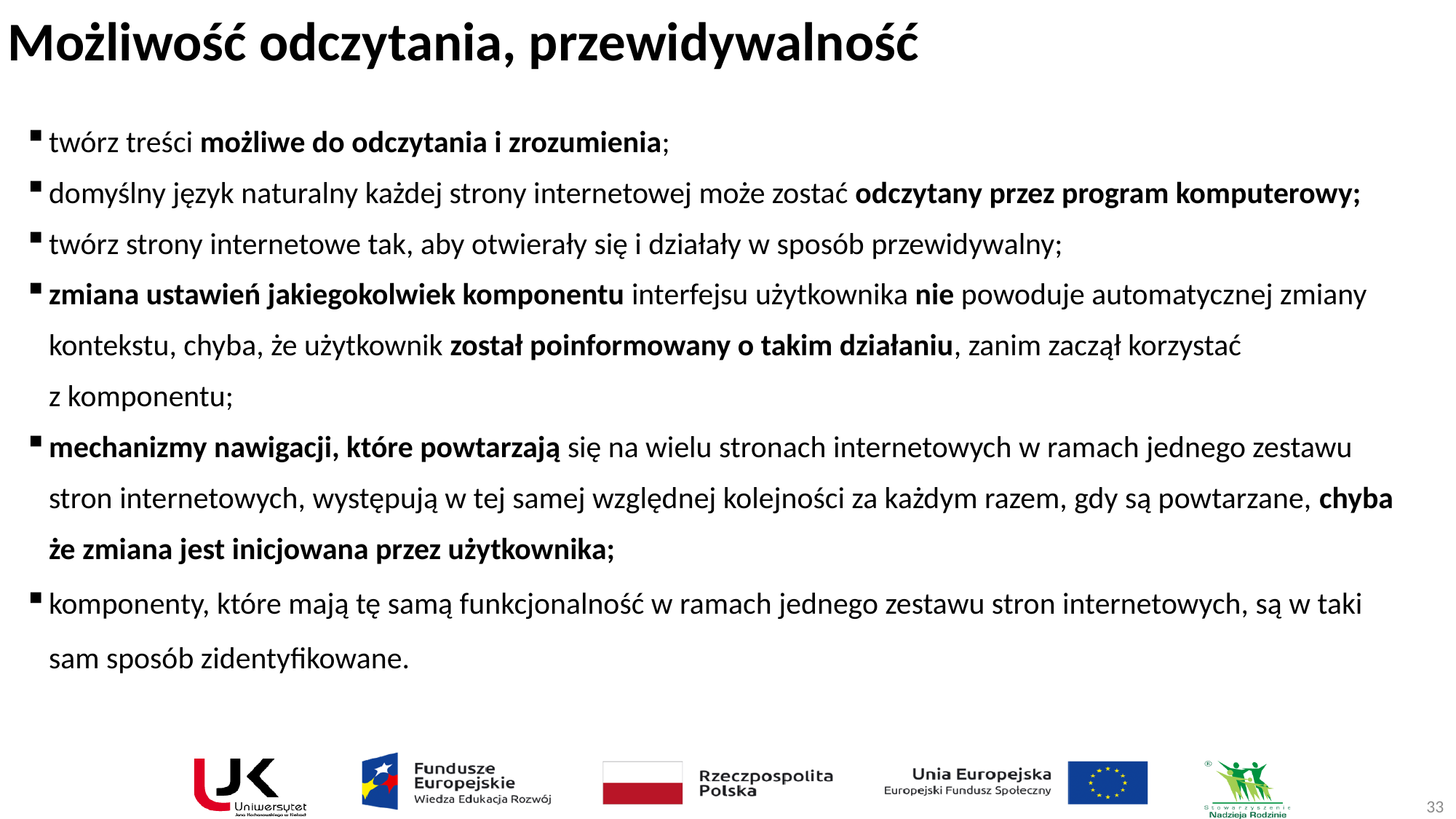

# Możliwość odczytania, przewidywalność
twórz treści możliwe do odczytania i zrozumienia;
domyślny język naturalny każdej strony internetowej może zostać odczytany przez program komputerowy;
twórz strony internetowe tak, aby otwierały się i działały w sposób przewidywalny;
zmiana ustawień jakiegokolwiek komponentu interfejsu użytkownika nie powoduje automatycznej zmiany kontekstu, chyba, że użytkownik został poinformowany o takim działaniu, zanim zaczął korzystać
z komponentu;
mechanizmy nawigacji, które powtarzają się na wielu stronach internetowych w ramach jednego zestawu stron internetowych, występują w tej samej względnej kolejności za każdym razem, gdy są powtarzane, chyba że zmiana jest inicjowana przez użytkownika;
komponenty, które mają tę samą funkcjonalność w ramach jednego zestawu stron internetowych, są w taki sam sposób zidentyfikowane.
33